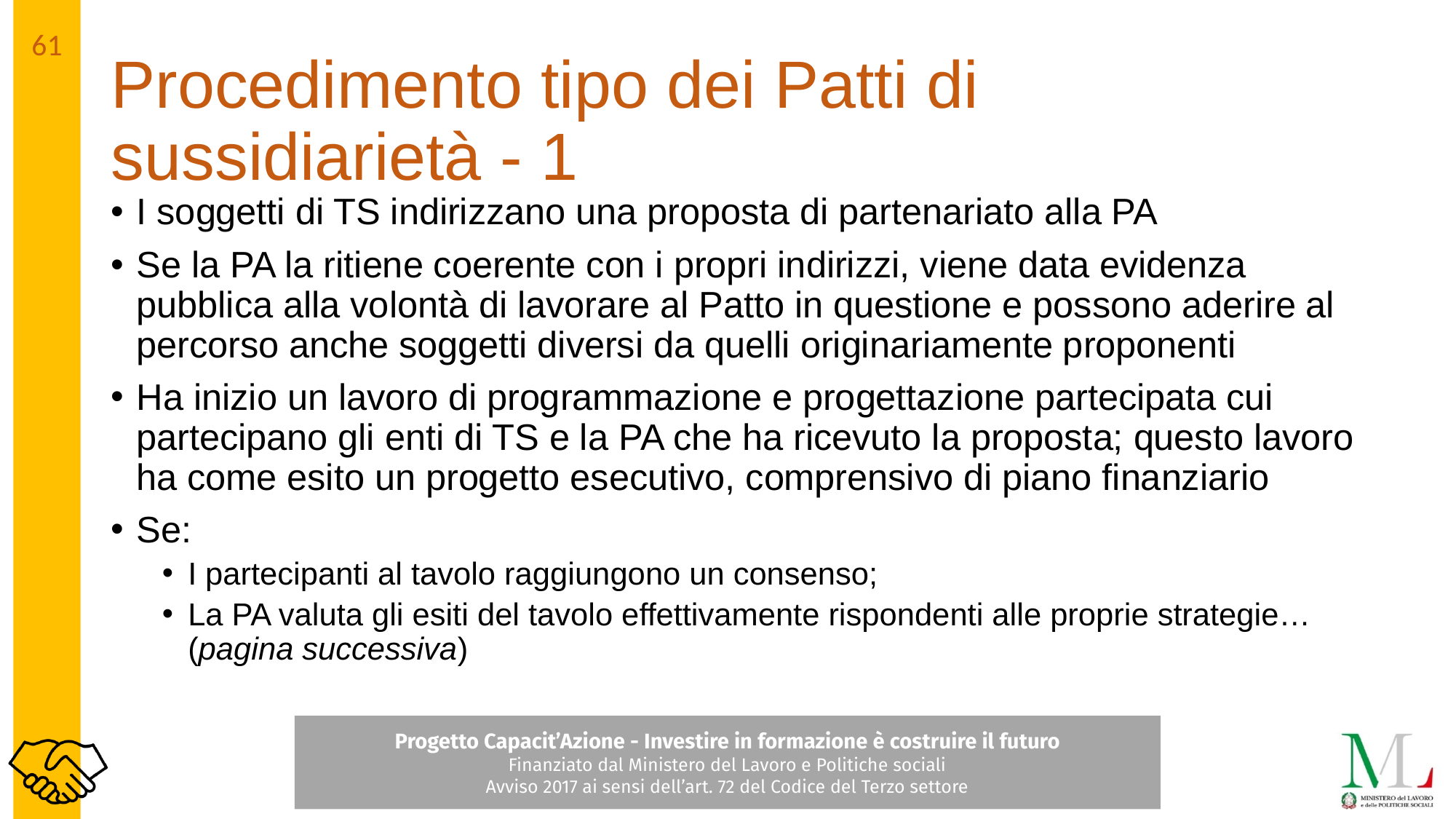

# Procedimento tipo dei Patti di sussidiarietà - 1
I soggetti di TS indirizzano una proposta di partenariato alla PA
Se la PA la ritiene coerente con i propri indirizzi, viene data evidenza pubblica alla volontà di lavorare al Patto in questione e possono aderire al percorso anche soggetti diversi da quelli originariamente proponenti
Ha inizio un lavoro di programmazione e progettazione partecipata cui partecipano gli enti di TS e la PA che ha ricevuto la proposta; questo lavoro ha come esito un progetto esecutivo, comprensivo di piano finanziario
Se:
I partecipanti al tavolo raggiungono un consenso;
La PA valuta gli esiti del tavolo effettivamente rispondenti alle proprie strategie… (pagina successiva)
61